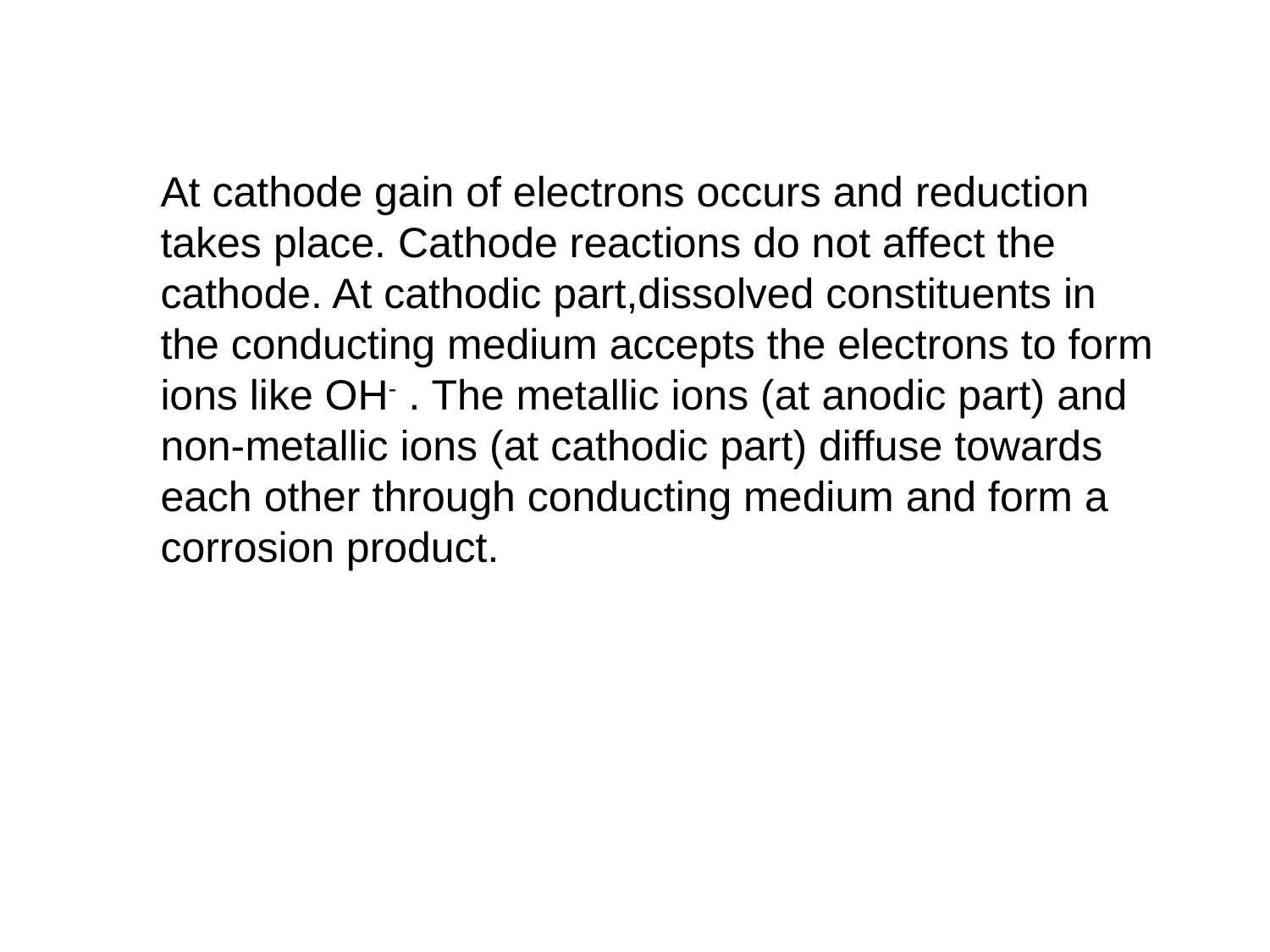

At cathode gain of electrons occurs and reduction takes place. Cathode reactions do not affect the cathode. At cathodic part,dissolved constituents in the conducting medium accepts the electrons to form ions like OH- . The metallic ions (at anodic part) and non-metallic ions (at cathodic part) diffuse towards each other through conducting medium and form a corrosion product.